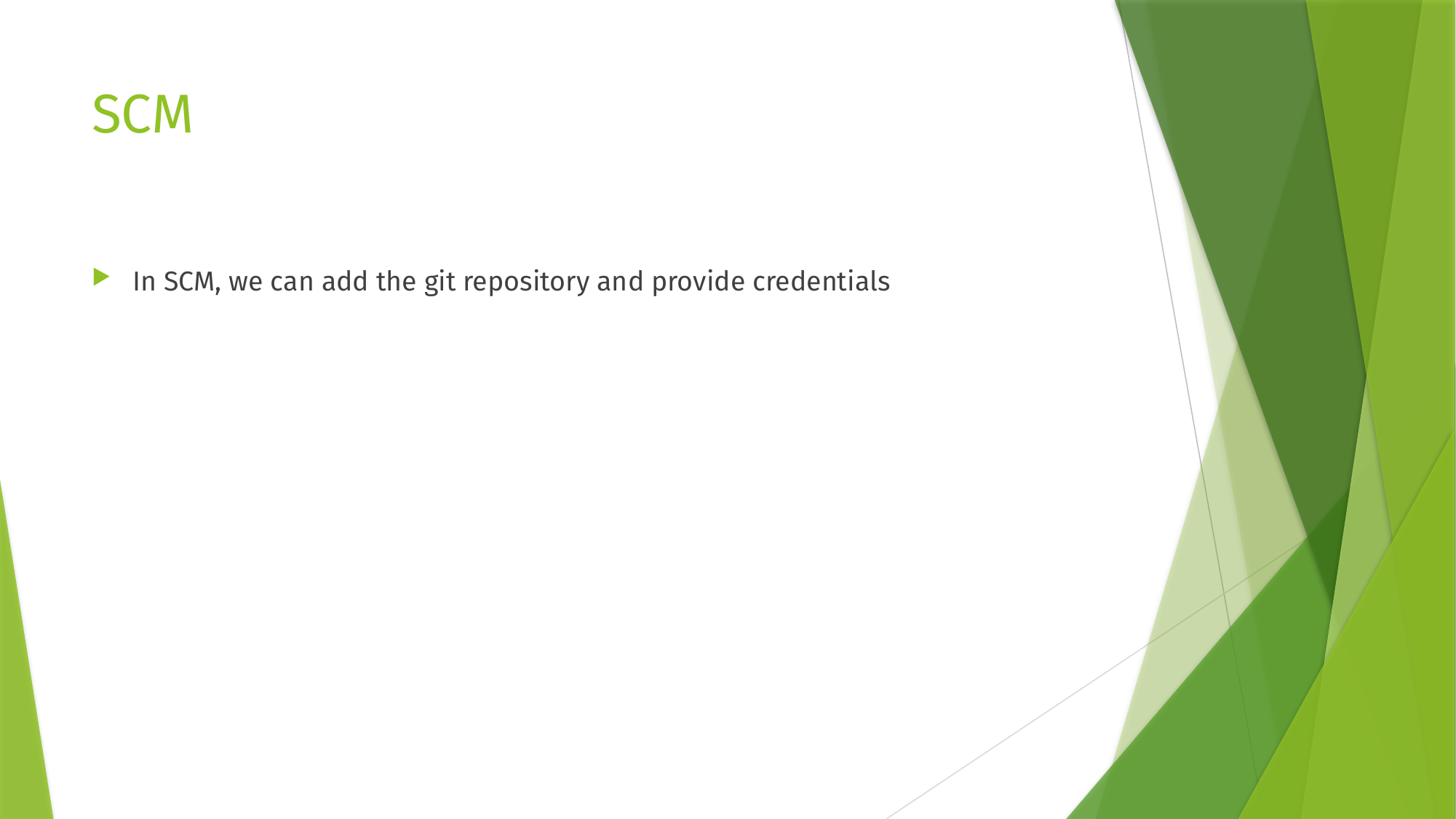

# SCM
In SCM, we can add the git repository and provide credentials